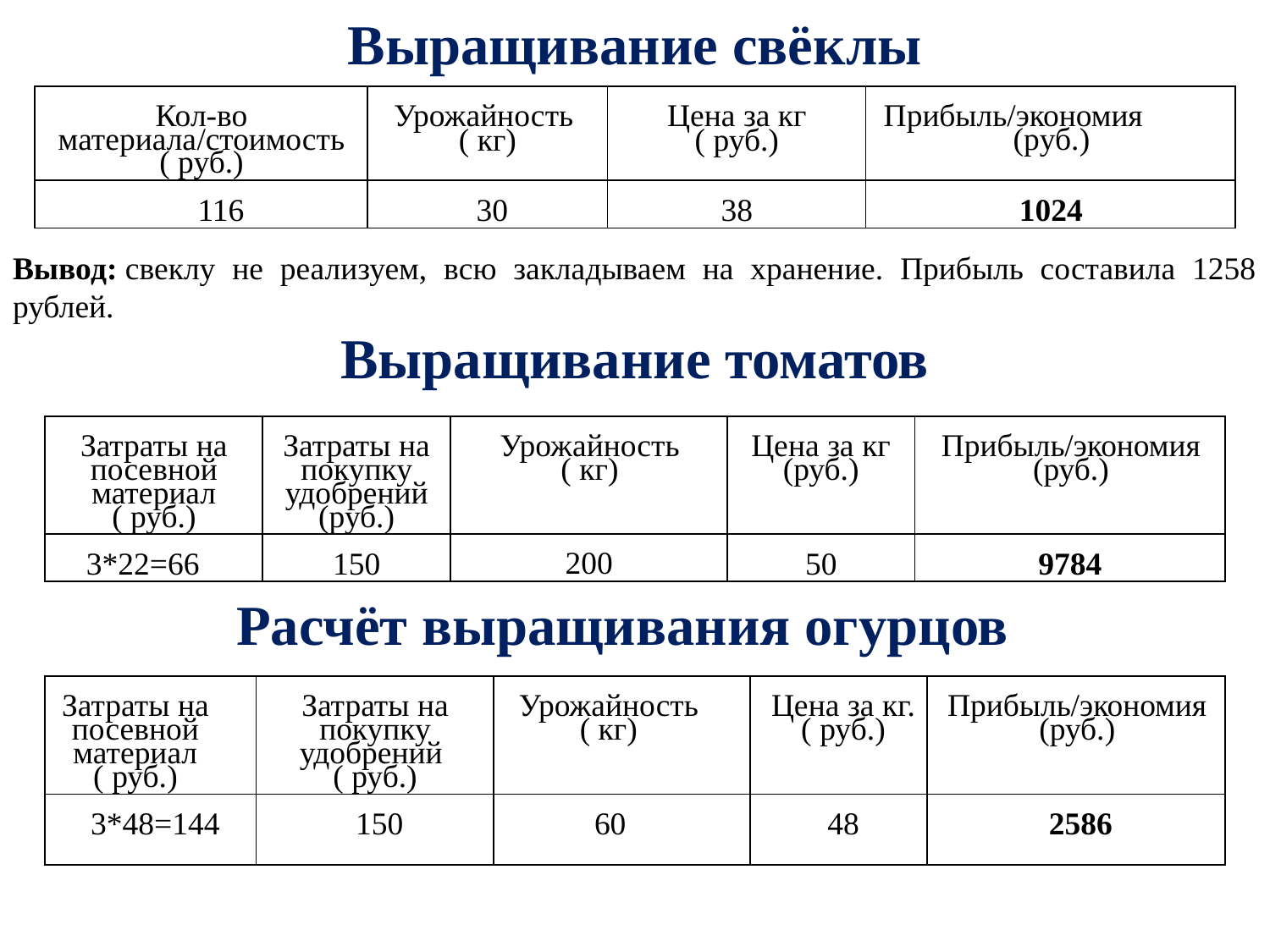

# Выращивание свёклы
| Кол-во материала/стоимость ( руб.) | Урожайность ( кг) | Цена за кг ( руб.) | Прибыль/экономия (руб.) |
| --- | --- | --- | --- |
| 116 | 30 | 38 | 1024 |
Вывод: свеклу не реализуем, всю закладываем на хранение. Прибыль составила 1258 рублей.
Выращивание томатов
| Затраты на посевной материал ( руб.) | Затраты на покупку удобрений (руб.) | Урожайность ( кг) | Цена за кг (руб.) | Прибыль/экономия (руб.) |
| --- | --- | --- | --- | --- |
| 3\*22=66 | 150 | 200 | 50 | 9784 |
   Расчёт выращивания огурцов
| Затраты на посевной материал ( руб.) | Затраты на покупку удобрений ( руб.) | Урожайность ( кг) | Цена за кг. ( руб.) | Прибыль/экономия (руб.) |
| --- | --- | --- | --- | --- |
| 3\*48=144 | 150 | 60 | 48 | 2586 |